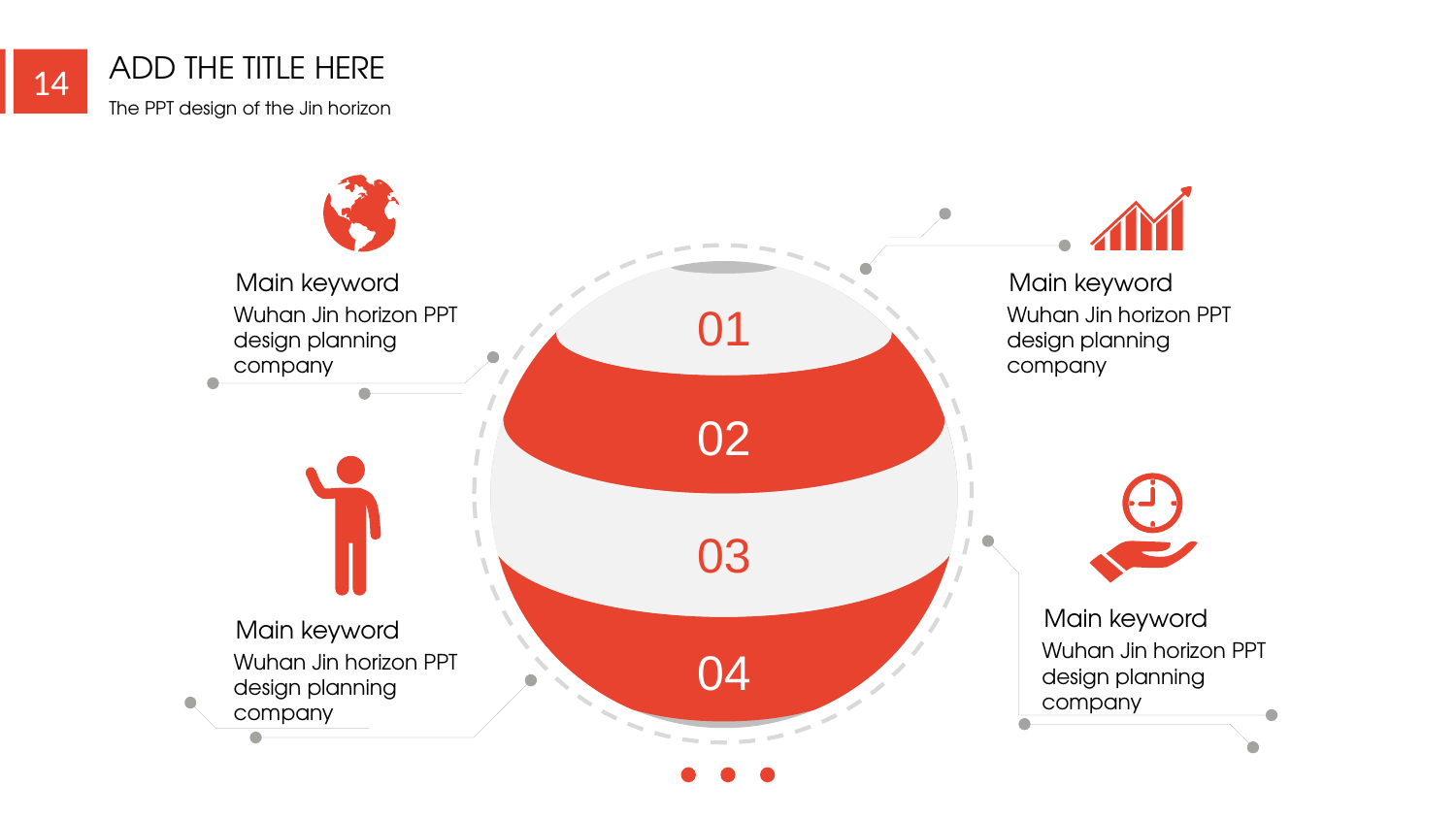

Main keyword
Main keyword
01
Wuhan Jin horizon PPT design planning company
Wuhan Jin horizon PPT design planning company
02

03

04
Main keyword
Main keyword
Wuhan Jin horizon PPT design planning company
Wuhan Jin horizon PPT design planning company